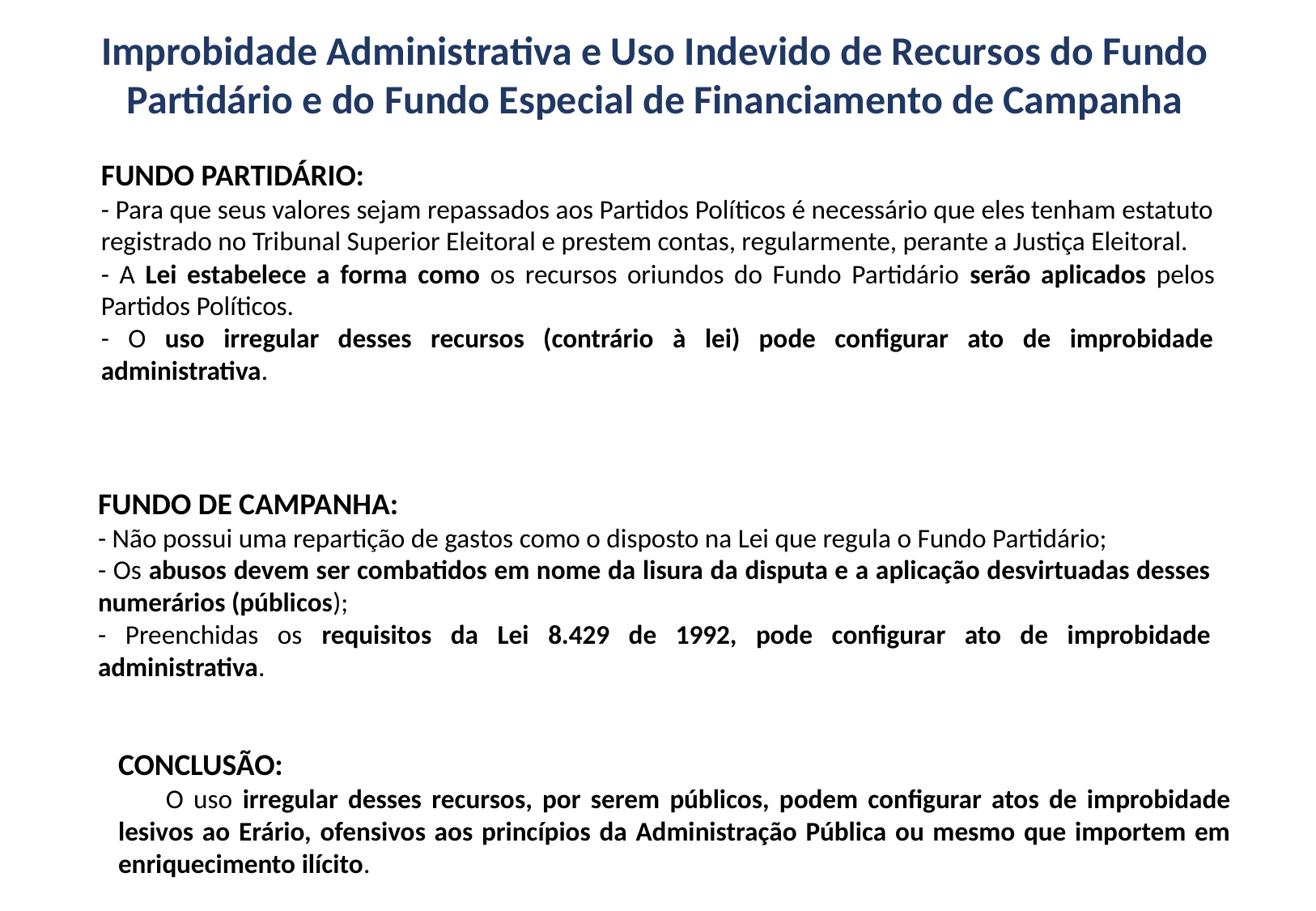

Improbidade Administrativa e Uso Indevido de Recursos do Fundo Partidário e do Fundo Especial de Financiamento de Campanha
FUNDO PARTIDÁRIO:
- Para que seus valores sejam repassados aos Partidos Políticos é necessário que eles tenham estatuto registrado no Tribunal Superior Eleitoral e prestem contas, regularmente, perante a Justiça Eleitoral.
- A Lei estabelece a forma como os recursos oriundos do Fundo Partidário serão aplicados pelos Partidos Políticos.
- O uso irregular desses recursos (contrário à lei) pode configurar ato de improbidade administrativa.
FUNDO DE CAMPANHA:
- Não possui uma repartição de gastos como o disposto na Lei que regula o Fundo Partidário;
- Os abusos devem ser combatidos em nome da lisura da disputa e a aplicação desvirtuadas desses numerários (públicos);
- Preenchidas os requisitos da Lei 8.429 de 1992, pode configurar ato de improbidade administrativa.
CONCLUSÃO:
O uso irregular desses recursos, por serem públicos, podem configurar atos de improbidade lesivos ao Erário, ofensivos aos princípios da Administração Pública ou mesmo que importem em enriquecimento ilícito.